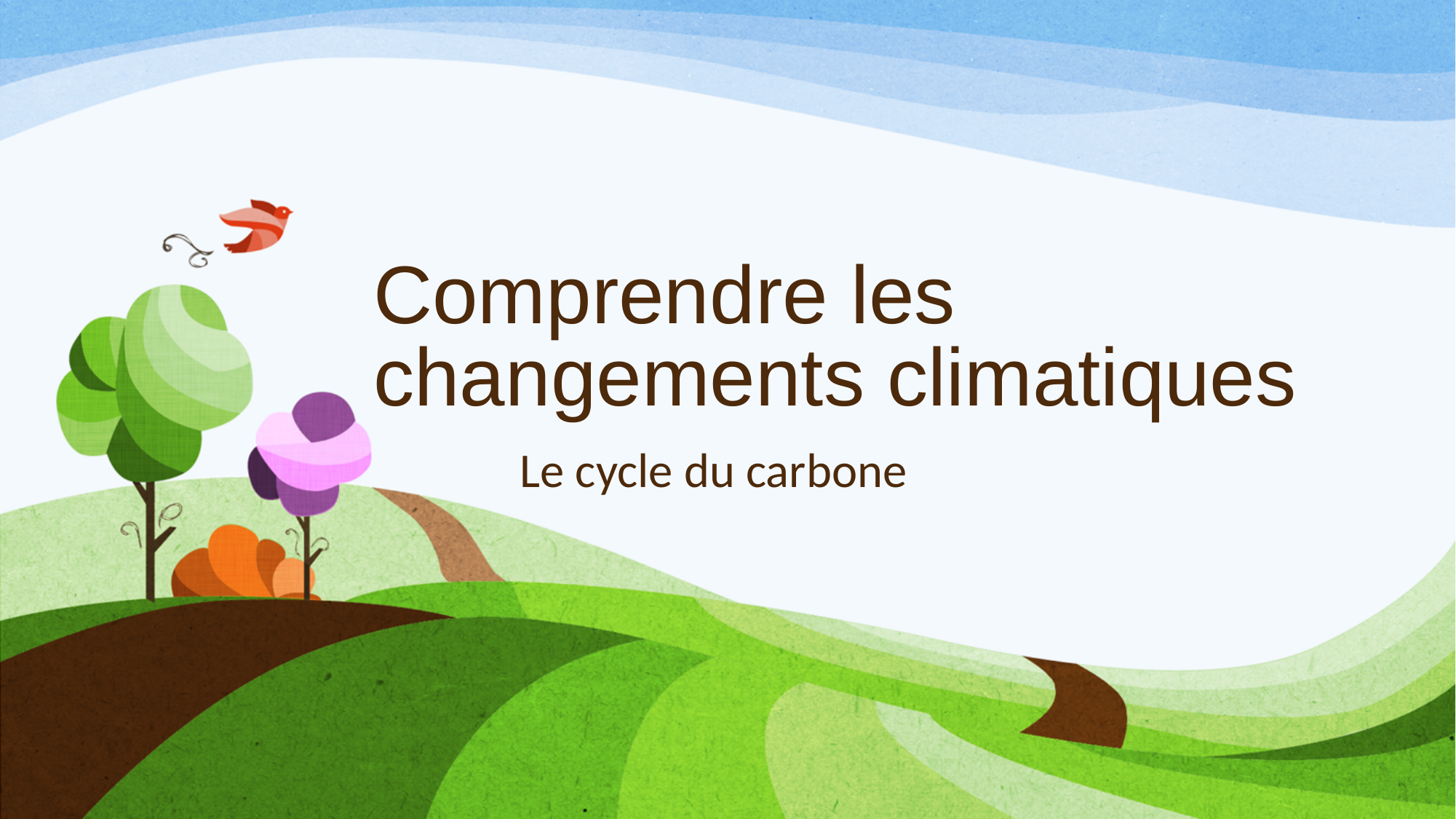

# Comprendre les changements climatiques
Le cycle du carbone